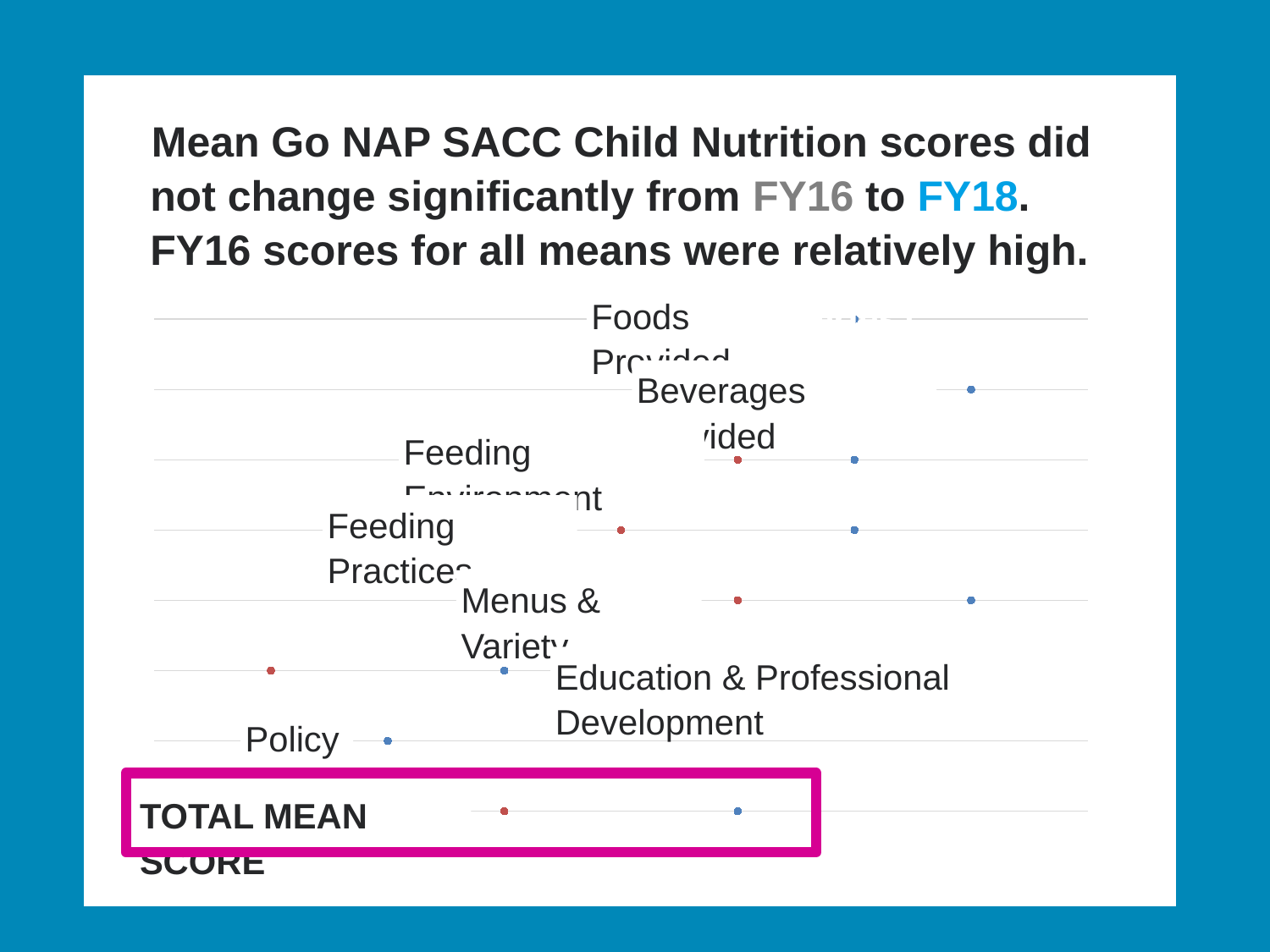

Mean Go NAP SACC Child Nutrition scores did not change significantly from FY16 to FY18. FY16 scores for all means were relatively high.

Foods Provided

Beverages Provided

Feeding Environment

Feeding Practices

Menus & Variety

Education & Professional Development

Policy

TOTAL MEAN SCORE

### Chart

| Category |  |  |
|---|---|---|